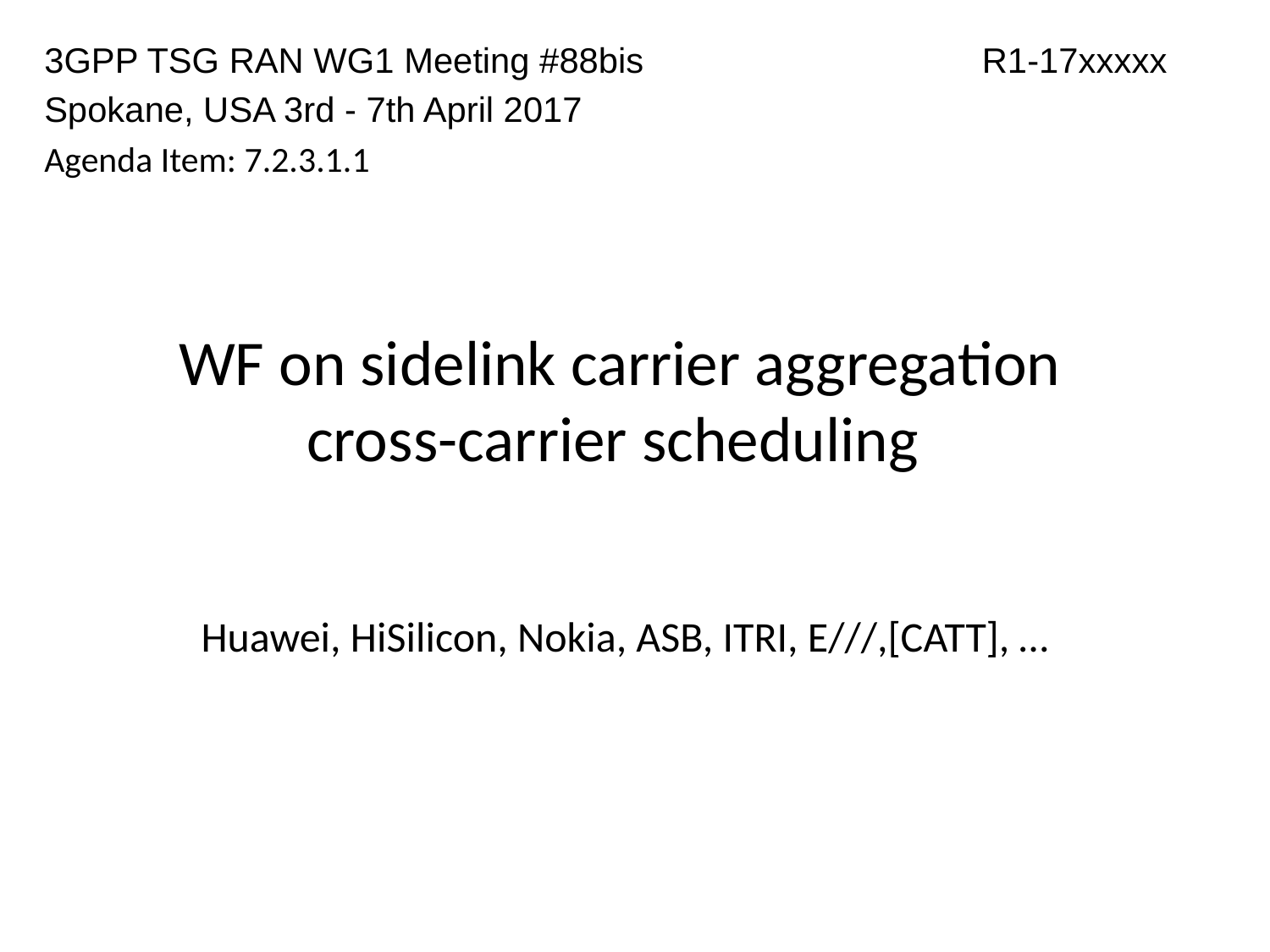

3GPP TSG RAN WG1 Meeting #88bis            		     R1-17xxxxx
Spokane, USA 3rd - 7th April 2017
Agenda Item: 7.2.3.1.1
# WF on sidelink carrier aggregation cross-carrier scheduling

Huawei, HiSilicon, Nokia, ASB, ITRI, E///,[CATT], …